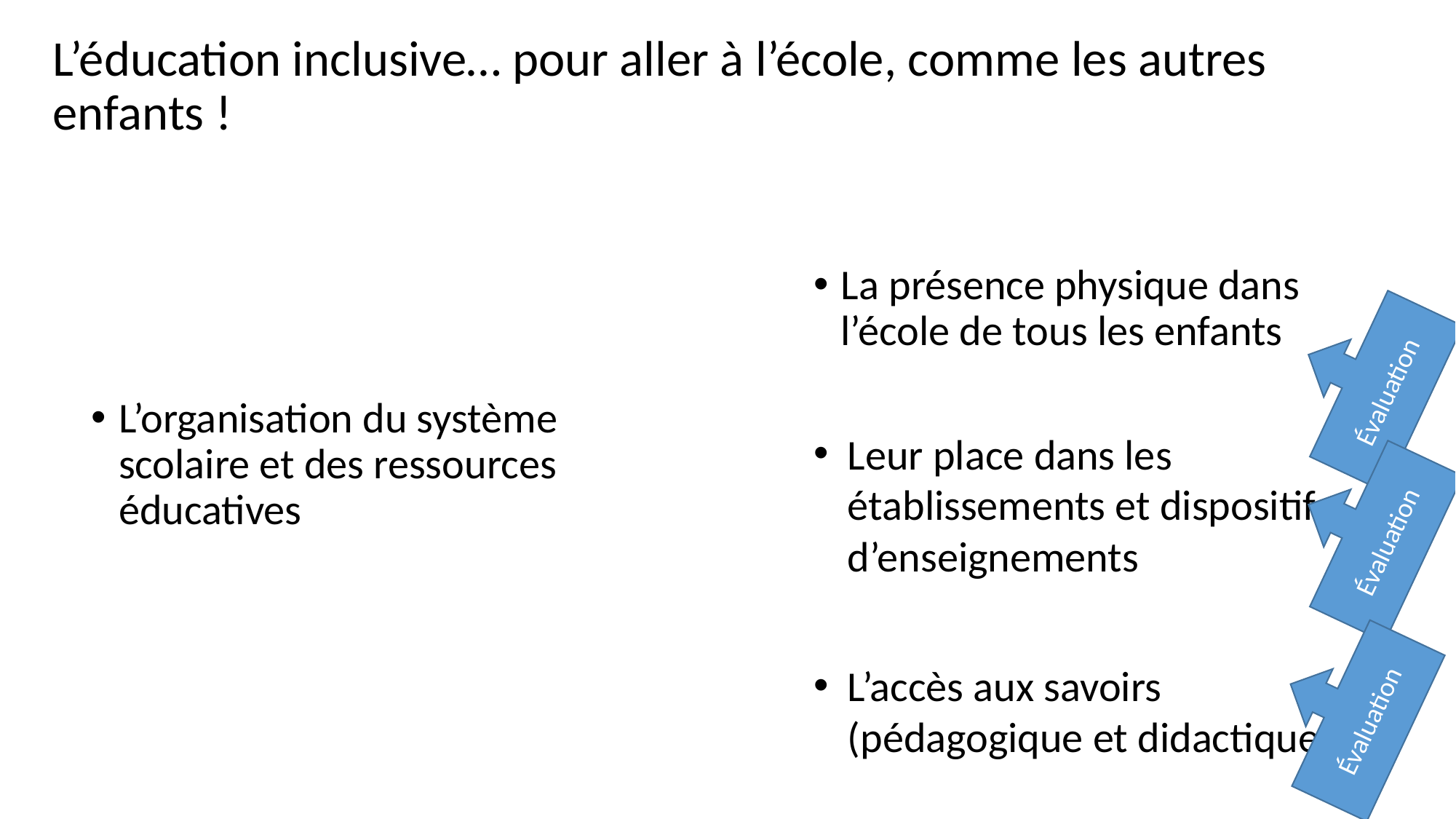

# L’éducation inclusive… pour aller à l’école, comme les autres enfants !
La présence physique dans l’école de tous les enfants
Évaluation
L’organisation du système scolaire et des ressources éducatives
Leur place dans les établissements et dispositifs d’enseignements
Évaluation
Évaluation
L’accès aux savoirs (pédagogique et didactique)